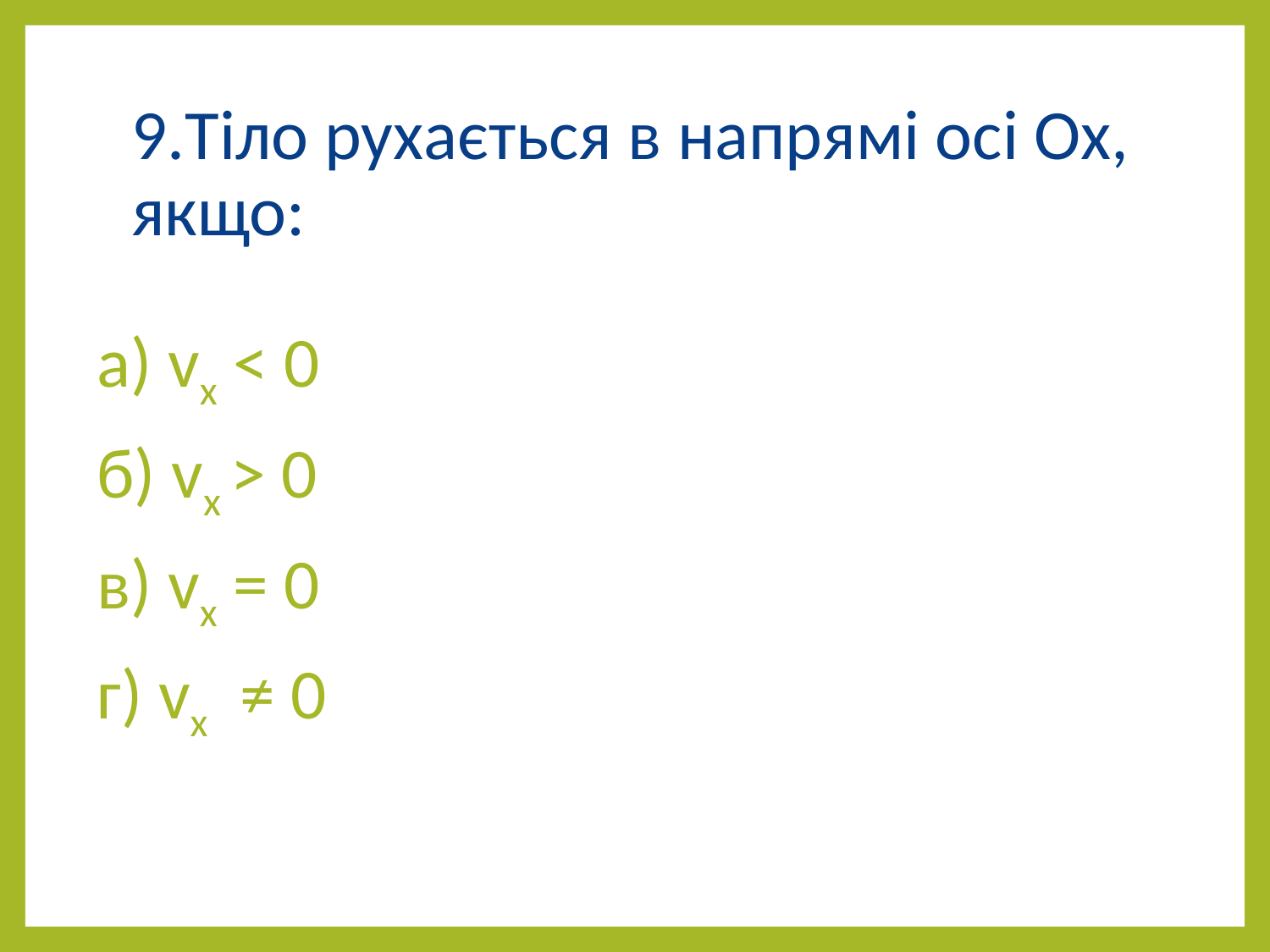

# 9.Тіло рухається в напрямі осі Ох, якщо:
     а) vx < 0
     б) vx > 0
     в) vx = 0
     г) vx  ≠ 0